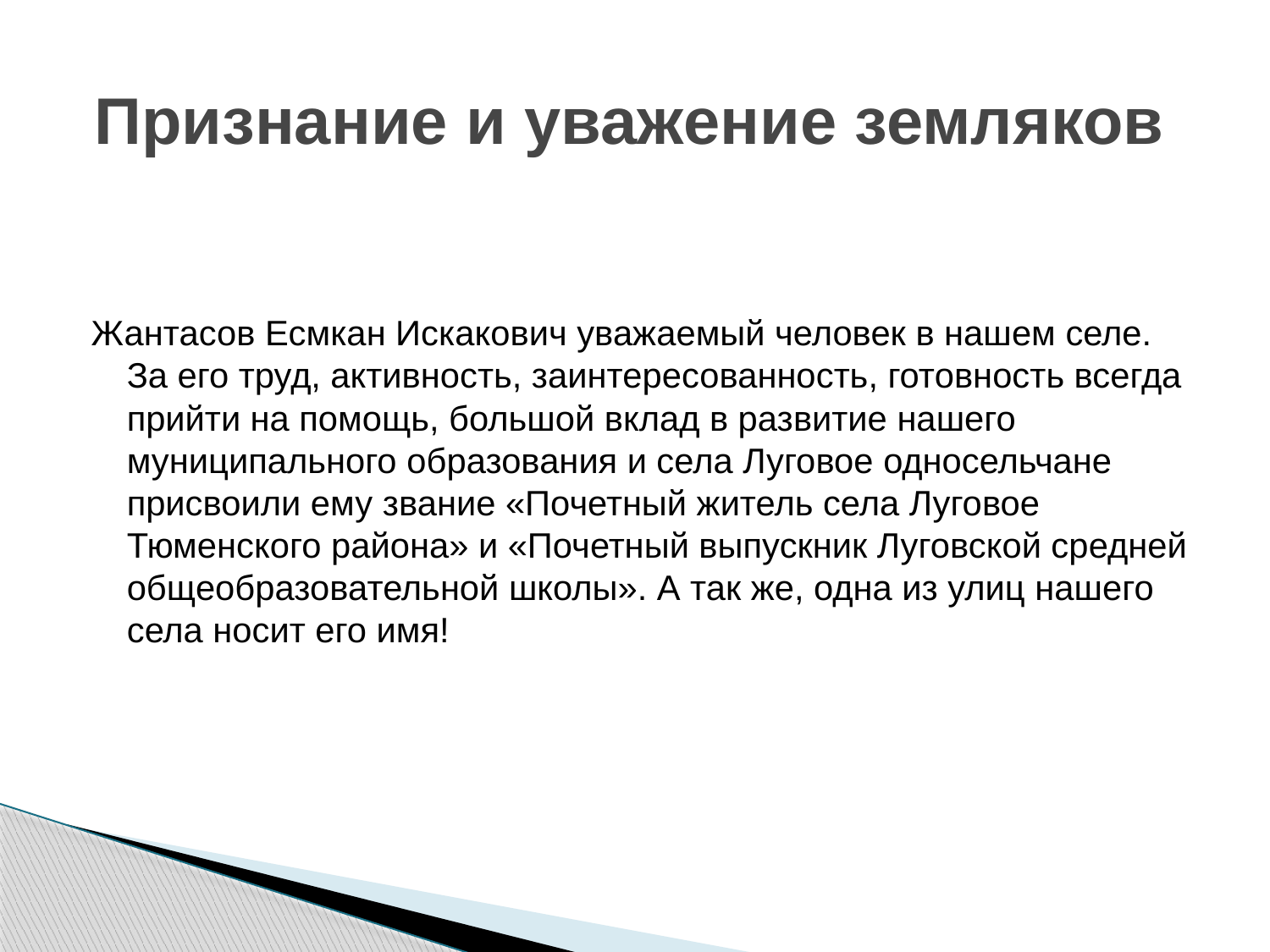

# Признание и уважение земляков

Жантасов Есмкан Искакович уважаемый человек в нашем селе. За его труд, активность, заинтересованность, готовность всегда прийти на помощь, большой вклад в развитие нашего муниципального образования и села Луговое односельчане присвоили ему звание «Почетный житель села Луговое Тюменского района» и «Почетный выпускник Луговской средней общеобразовательной школы». А так же, одна из улиц нашего села носит его имя!